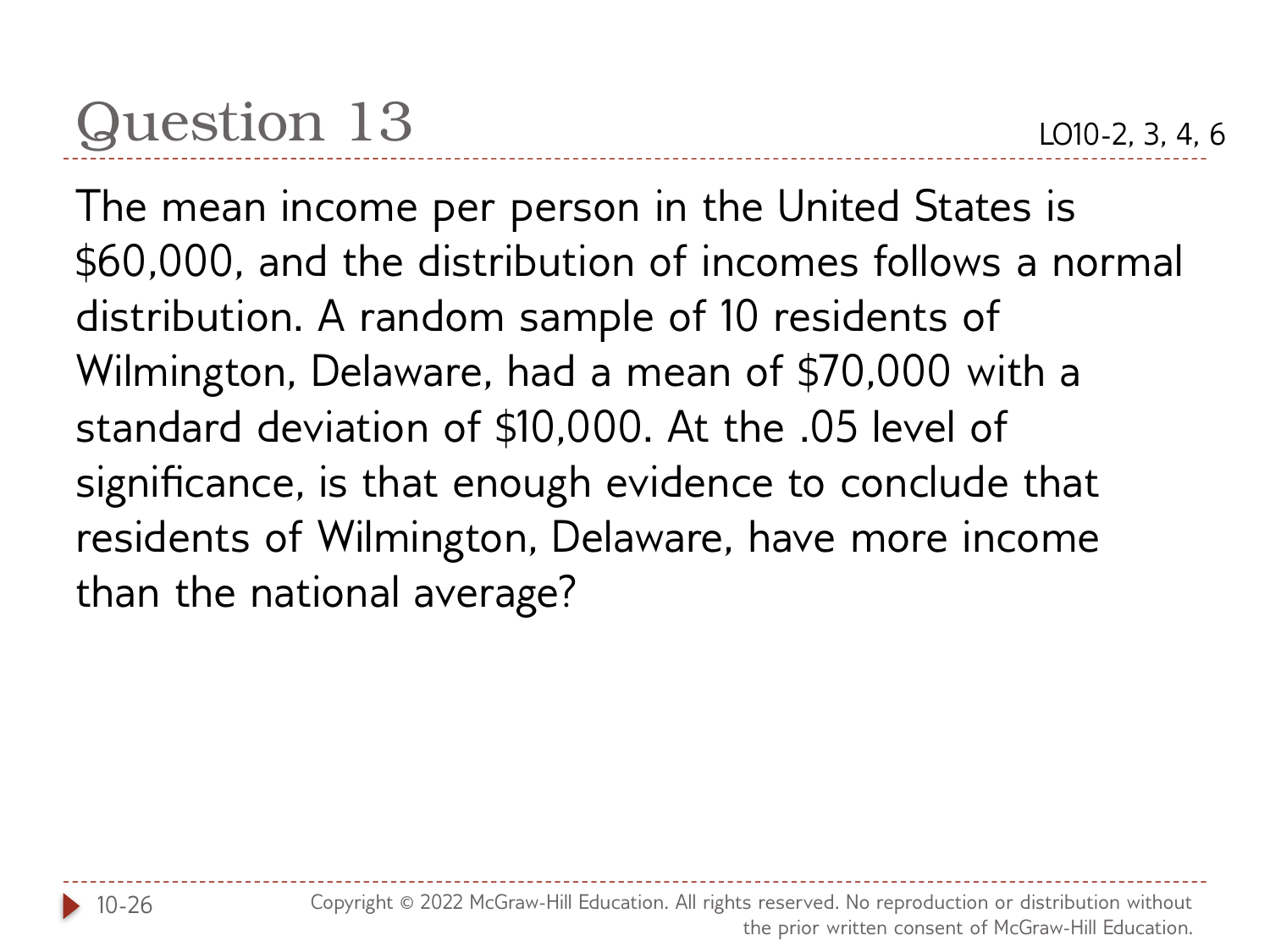

# Question 13
LO10-2, 3, 4, 6
The mean income per person in the United States is $60,000, and the distribution of incomes follows a normal distribution. A random sample of 10 residents of Wilmington, Delaware, had a mean of $70,000 with a standard deviation of $10,000. At the .05 level of significance, is that enough evidence to conclude that residents of Wilmington, Delaware, have more income than the national average?
10-26
Copyright © 2022 McGraw-Hill Education. All rights reserved. No reproduction or distribution without the prior written consent of McGraw-Hill Education.